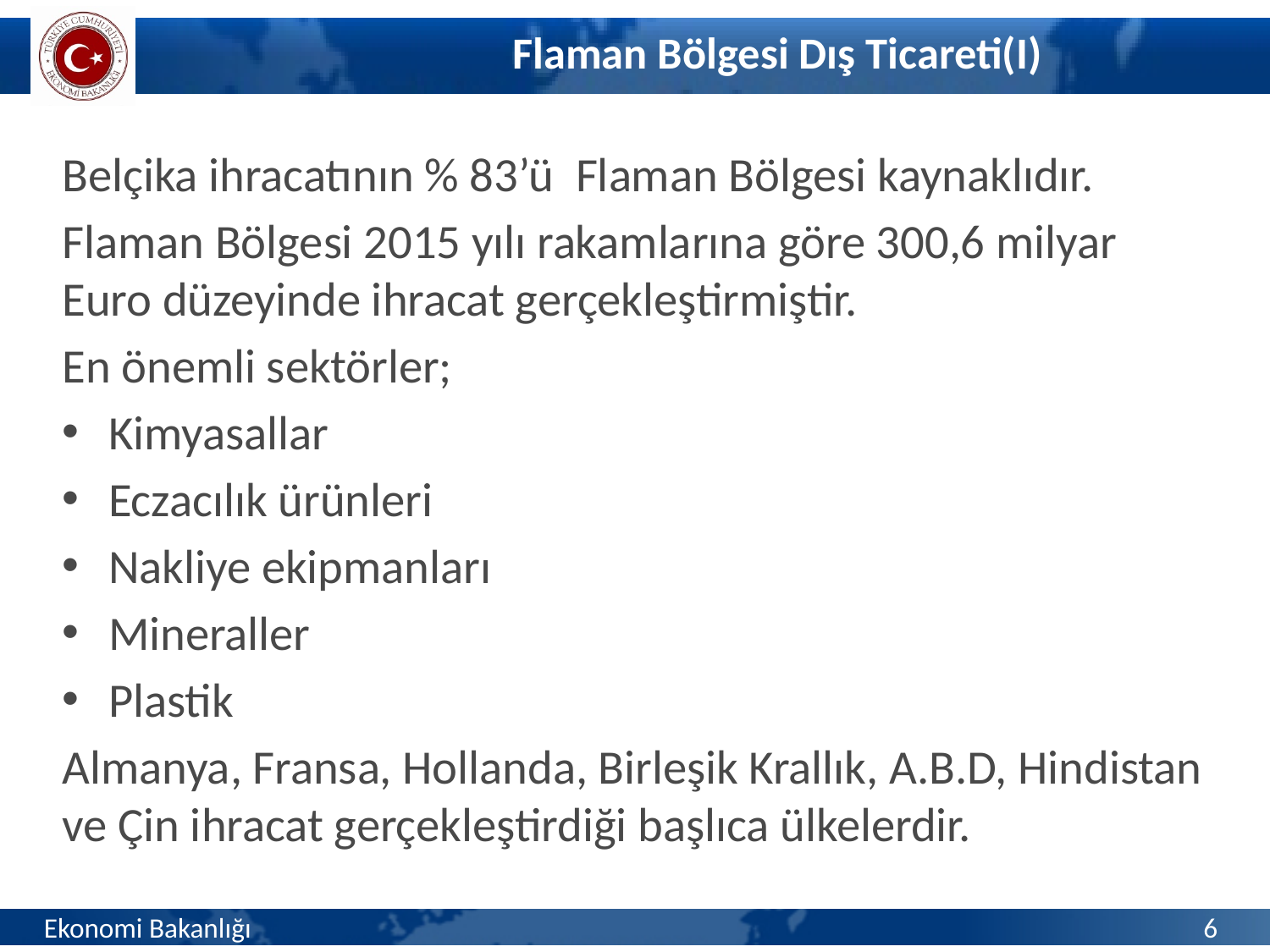

# Flaman Bölgesi Dış Ticareti(I)
Belçika ihracatının % 83’ü  Flaman Bölgesi kaynaklıdır.
Flaman Bölgesi 2015 yılı rakamlarına göre 300,6 milyar Euro düzeyinde ihracat gerçekleştirmiştir.
En önemli sektörler;
Kimyasallar
Eczacılık ürünleri
Nakliye ekipmanları
Mineraller
Plastik
Almanya, Fransa, Hollanda, Birleşik Krallık, A.B.D, Hindistan ve Çin ihracat gerçekleştirdiği başlıca ülkelerdir.
Ekonomi Bakanlığı
6